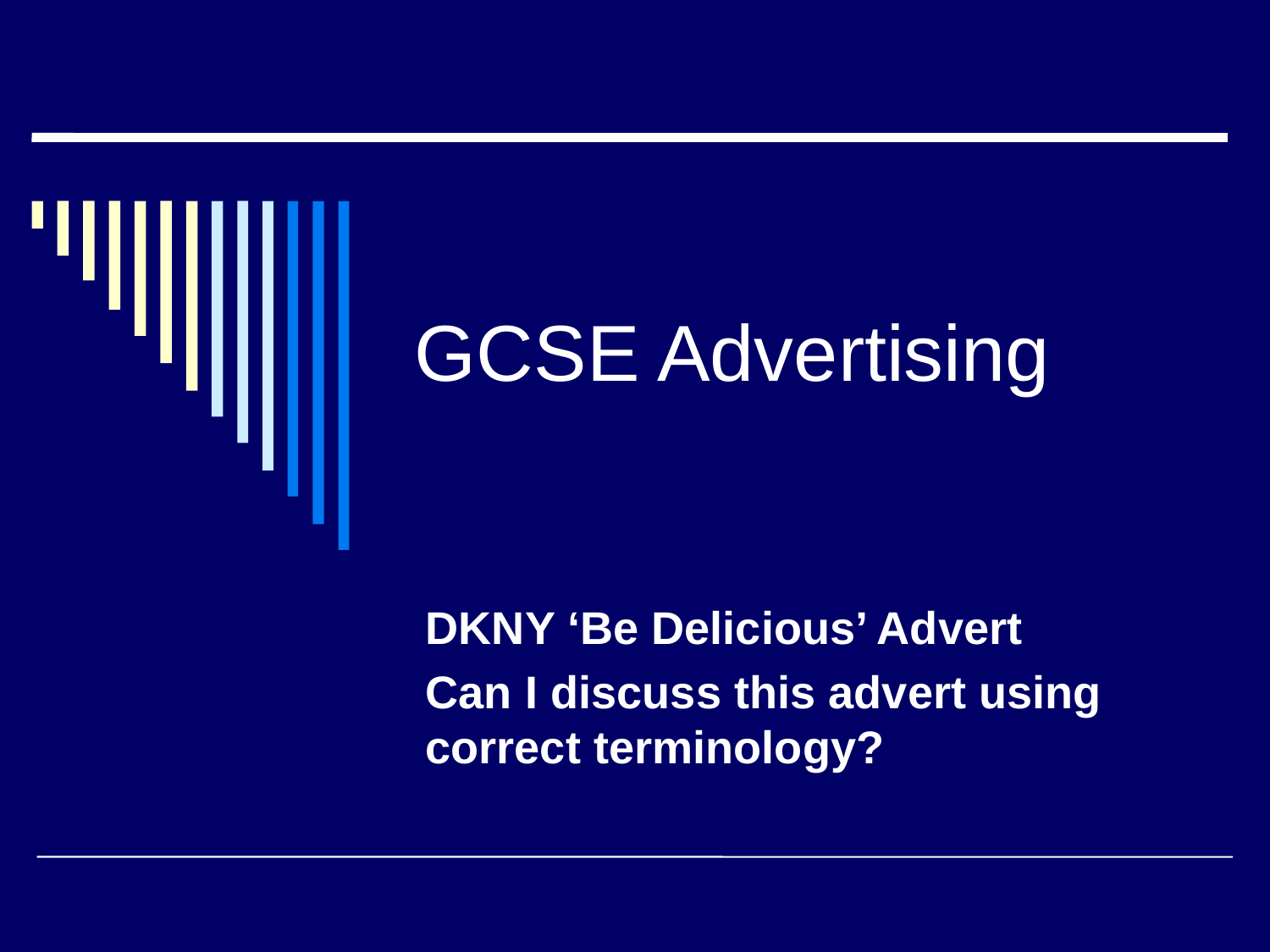

# GCSE Advertising
DKNY ‘Be Delicious’ Advert
Can I discuss this advert using correct terminology?